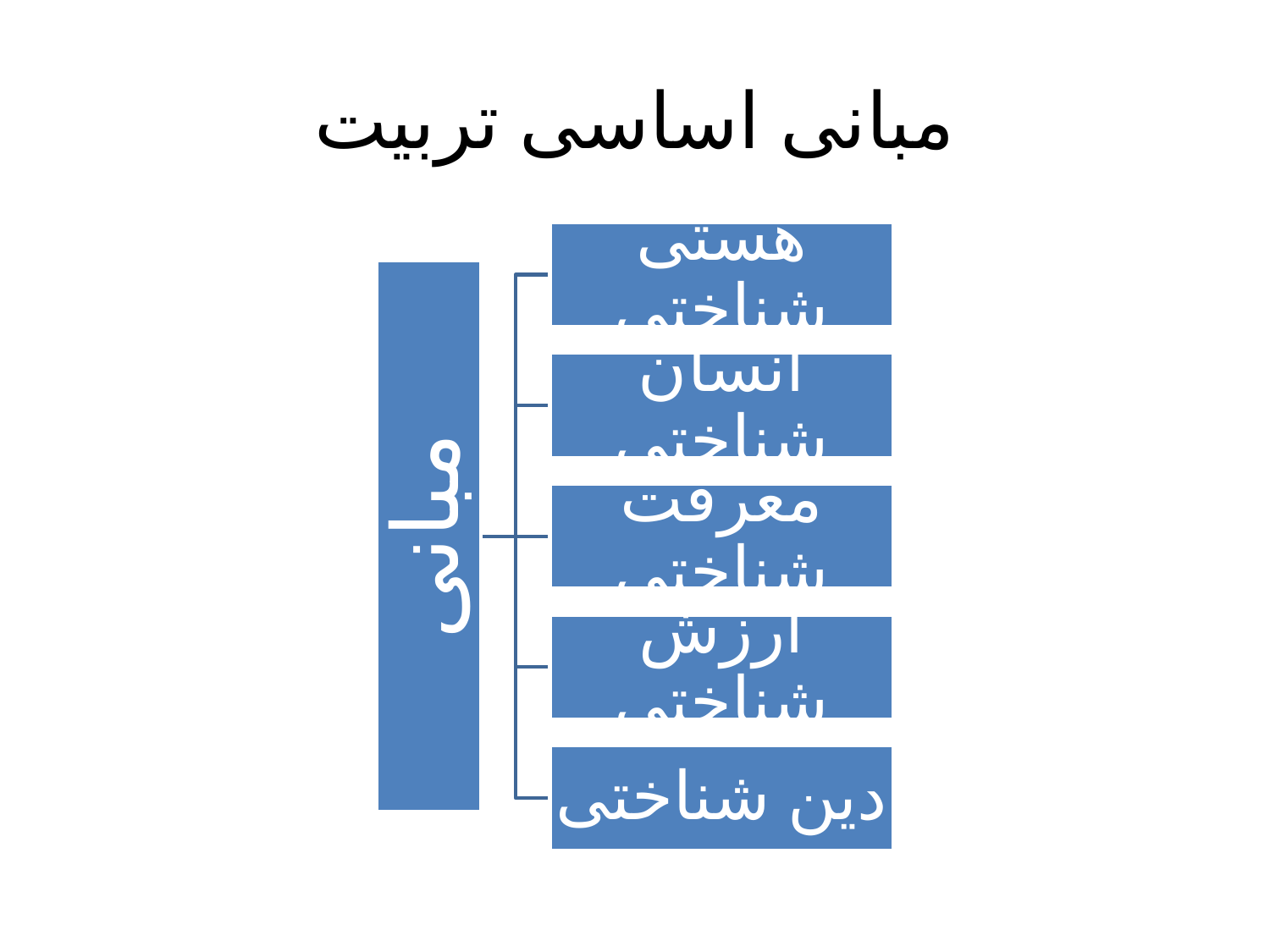

# مبانی اساسی تربیت

مبانی
هستی شناختی
انسان شناختی
معرفت شناختی
ارزش شناختی
دین شناختی